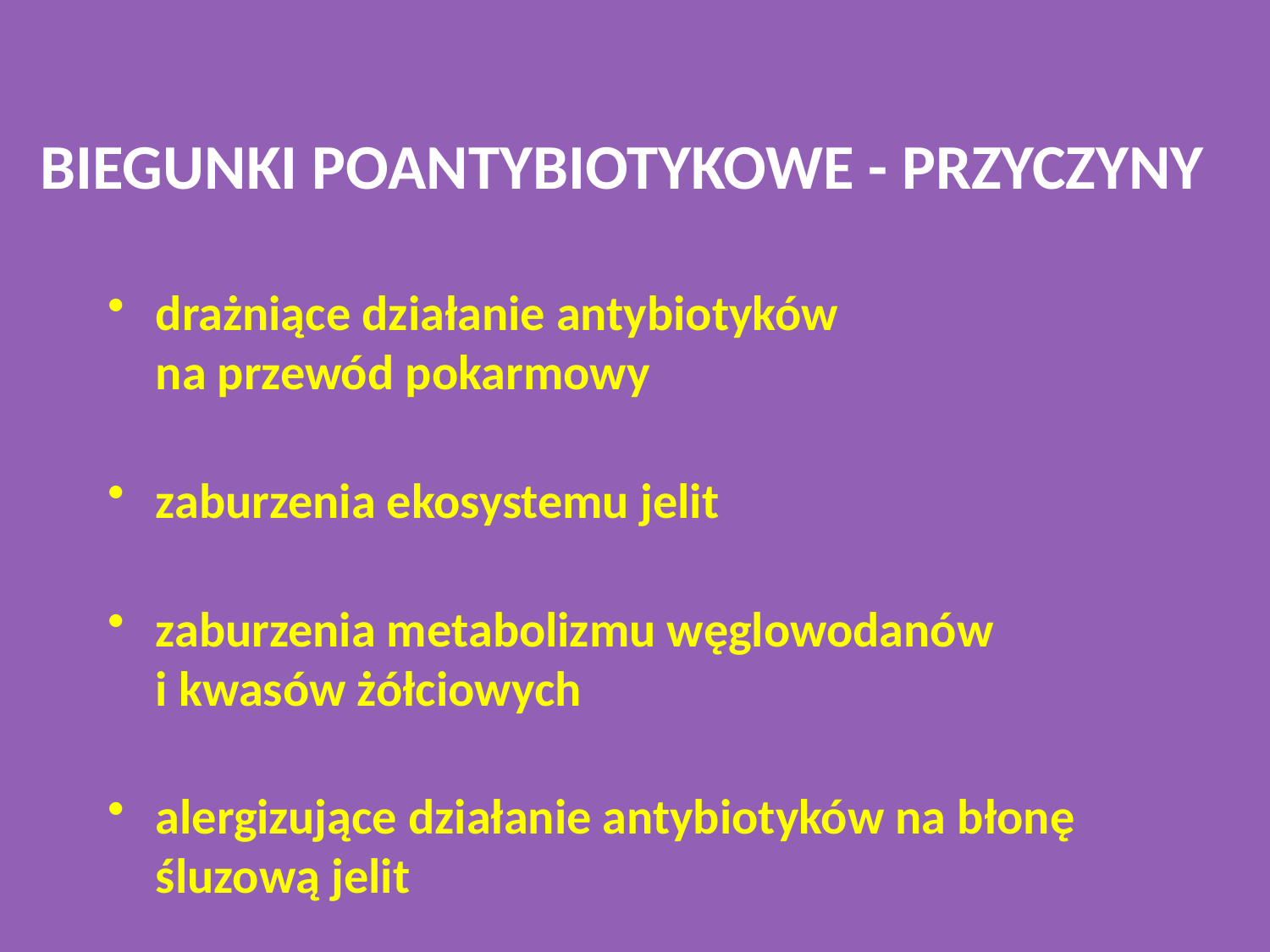

# BIEGUNKI POANTYBIOTYKOWE - PRZYCZYNY
drażniące działanie antybiotyków
na przewód pokarmowy
zaburzenia ekosystemu jelit
zaburzenia metabolizmu węglowodanów
i kwasów żółciowych
alergizujące działanie antybiotyków na błonę śluzową jelit